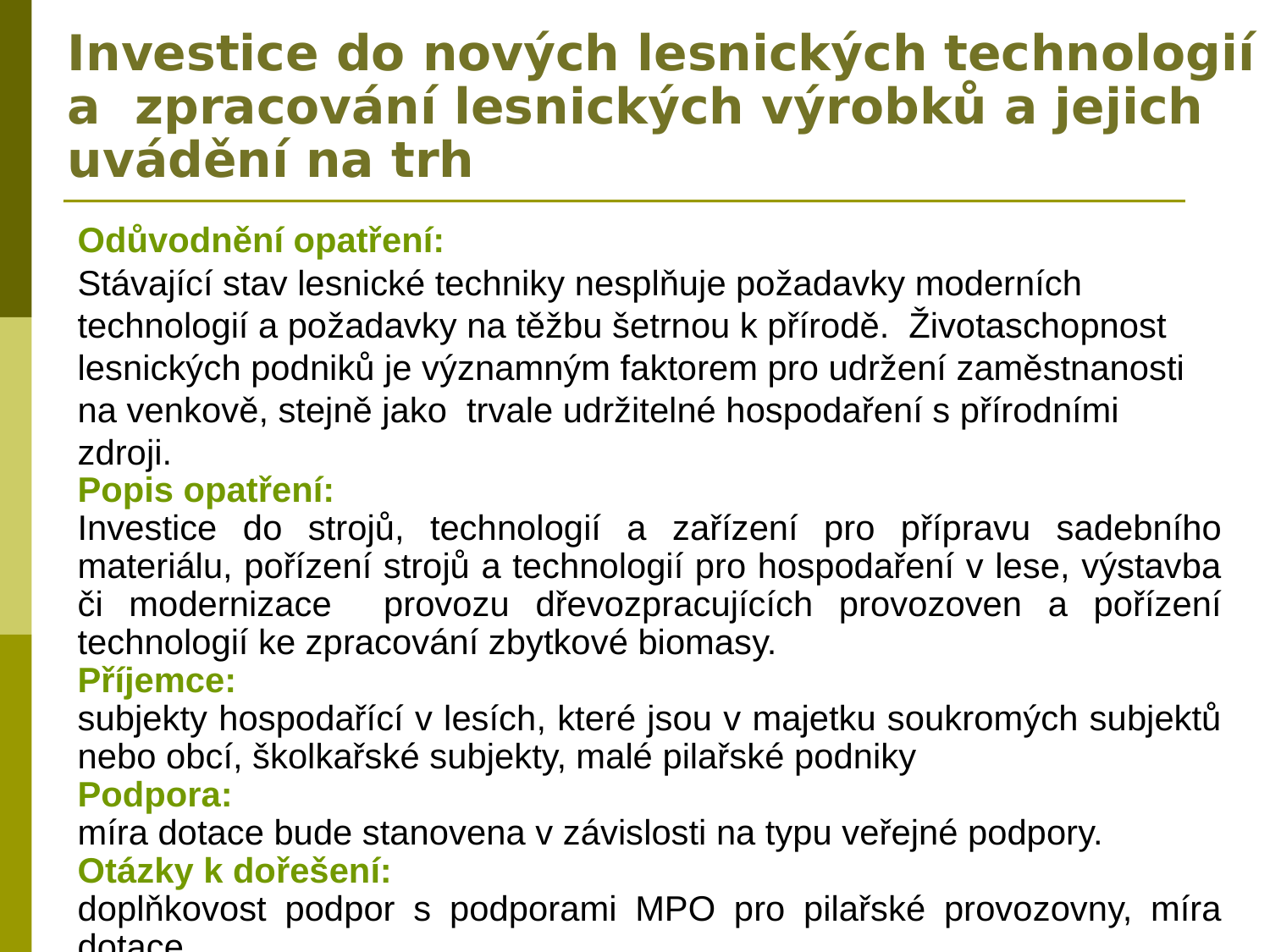

# Investice do nových lesnických technologií a  zpracování lesnických výrobků a jejich uvádění na trh
Odůvodnění opatření:
Stávající stav lesnické techniky nesplňuje požadavky moderních technologií a požadavky na těžbu šetrnou k přírodě.  Životaschopnost lesnických podniků je významným faktorem pro udržení zaměstnanosti na venkově, stejně jako  trvale udržitelné hospodaření s přírodními zdroji.
Popis opatření:
Investice do strojů, technologií a zařízení pro přípravu sadebního materiálu, pořízení strojů a technologií pro hospodaření v lese, výstavba či modernizace  provozu dřevozpracujících provozoven a pořízení technologií ke zpracování zbytkové biomasy.
Příjemce:
subjekty hospodařící v lesích, které jsou v majetku soukromých subjektů nebo obcí, školkařské subjekty, malé pilařské podniky
Podpora:
míra dotace bude stanovena v závislosti na typu veřejné podpory.
Otázky k dořešení:
doplňkovost podpor s podporami MPO pro pilařské provozovny, míra dotace